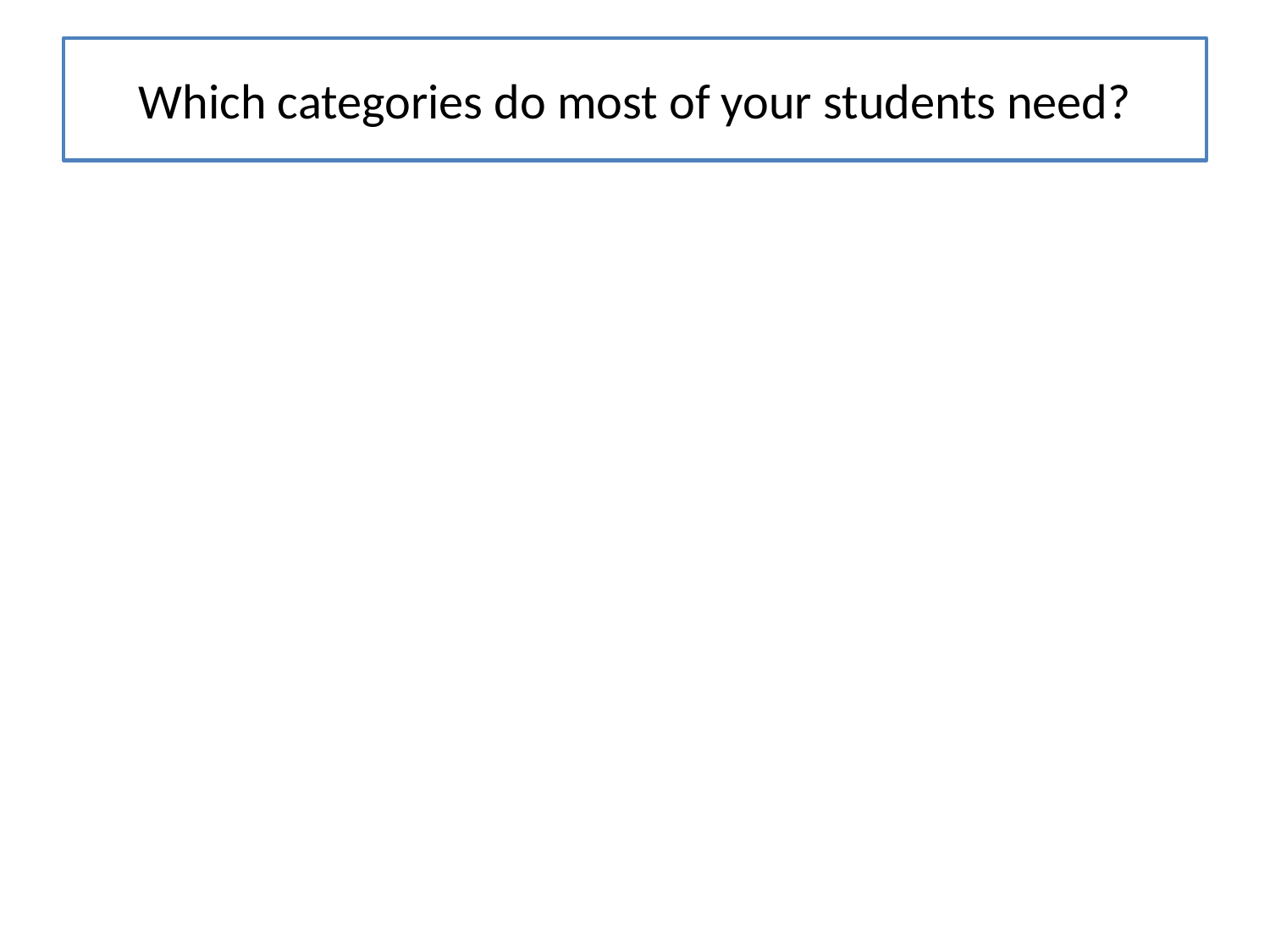

# Which categories do most of your students need?